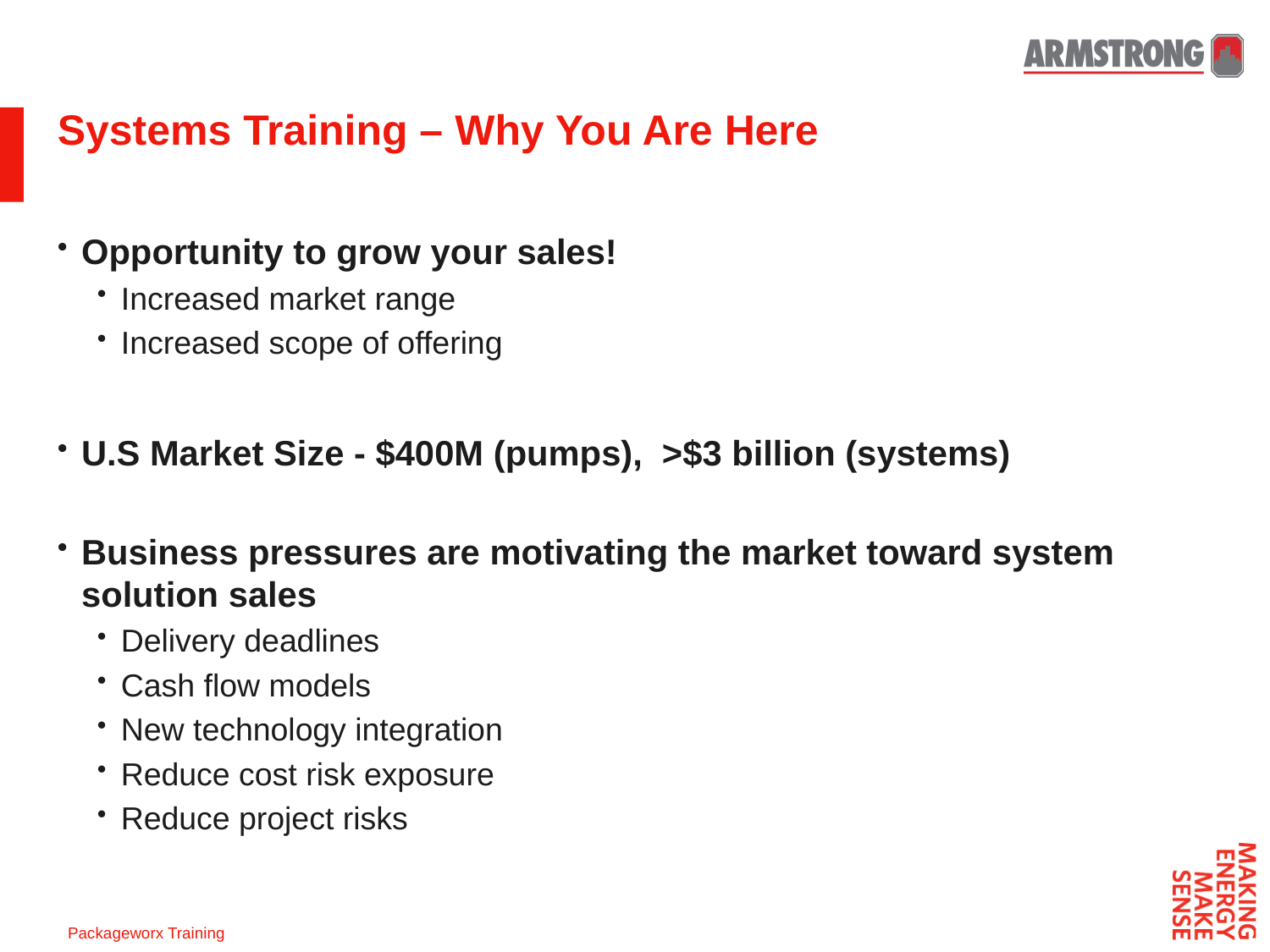

# Systems Training – Why You Are Here
Opportunity to grow your sales!
Increased market range
Increased scope of offering

U.S Market Size - $400M (pumps),  >$3 billion (systems)

Business pressures are motivating the market toward system solution sales
Delivery deadlines
Cash flow models
New technology integration
Reduce cost risk exposure
Reduce project risks